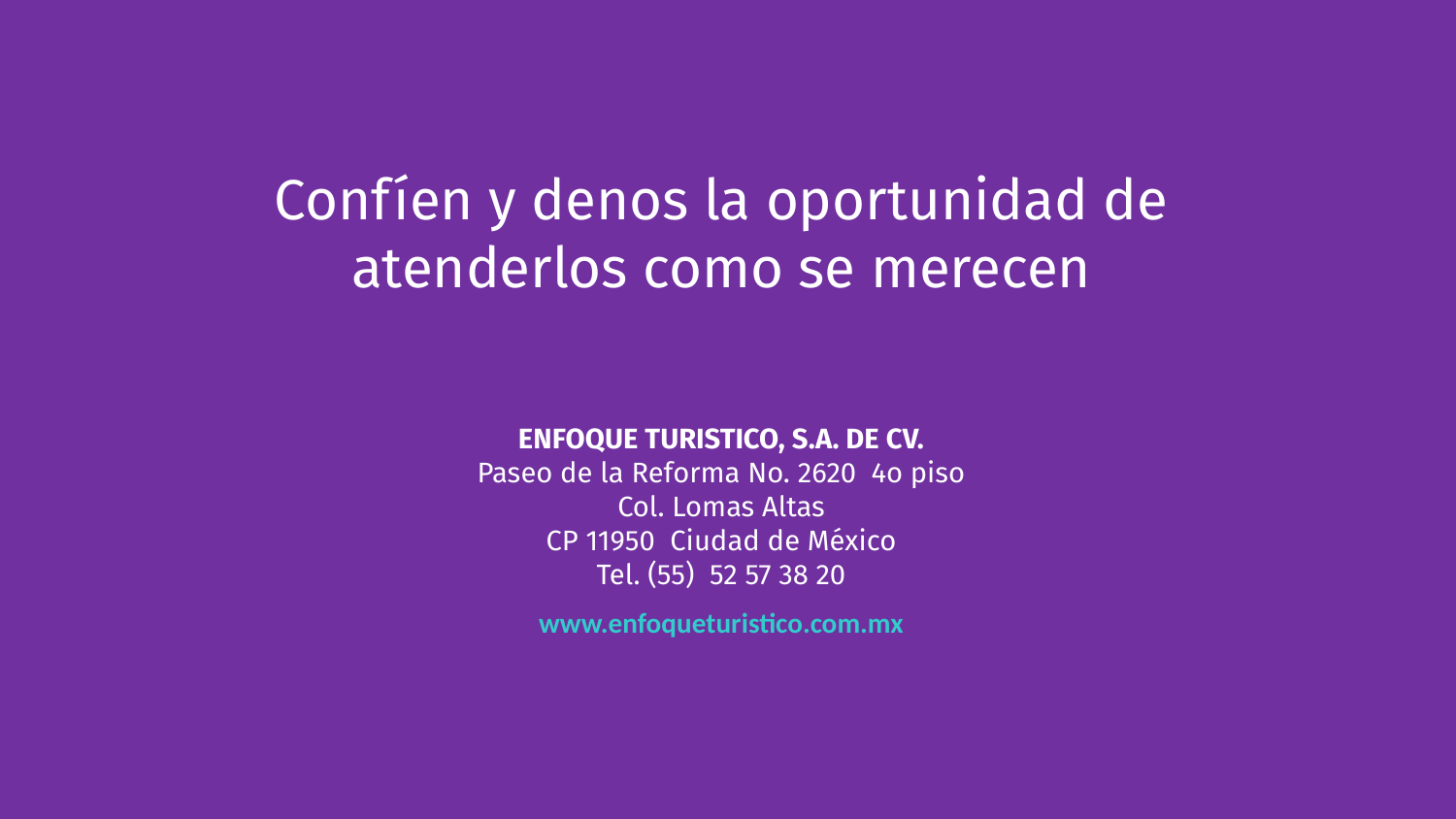

Confíen y denos la oportunidad de atenderlos como se merecen
ENFOQUE TURISTICO, S.A. DE CV.
Paseo de la Reforma No. 2620  4o piso
Col. Lomas Altas
CP 11950  Ciudad de México
Tel. (55)  52 57 38 20
www.enfoqueturistico.com.mx